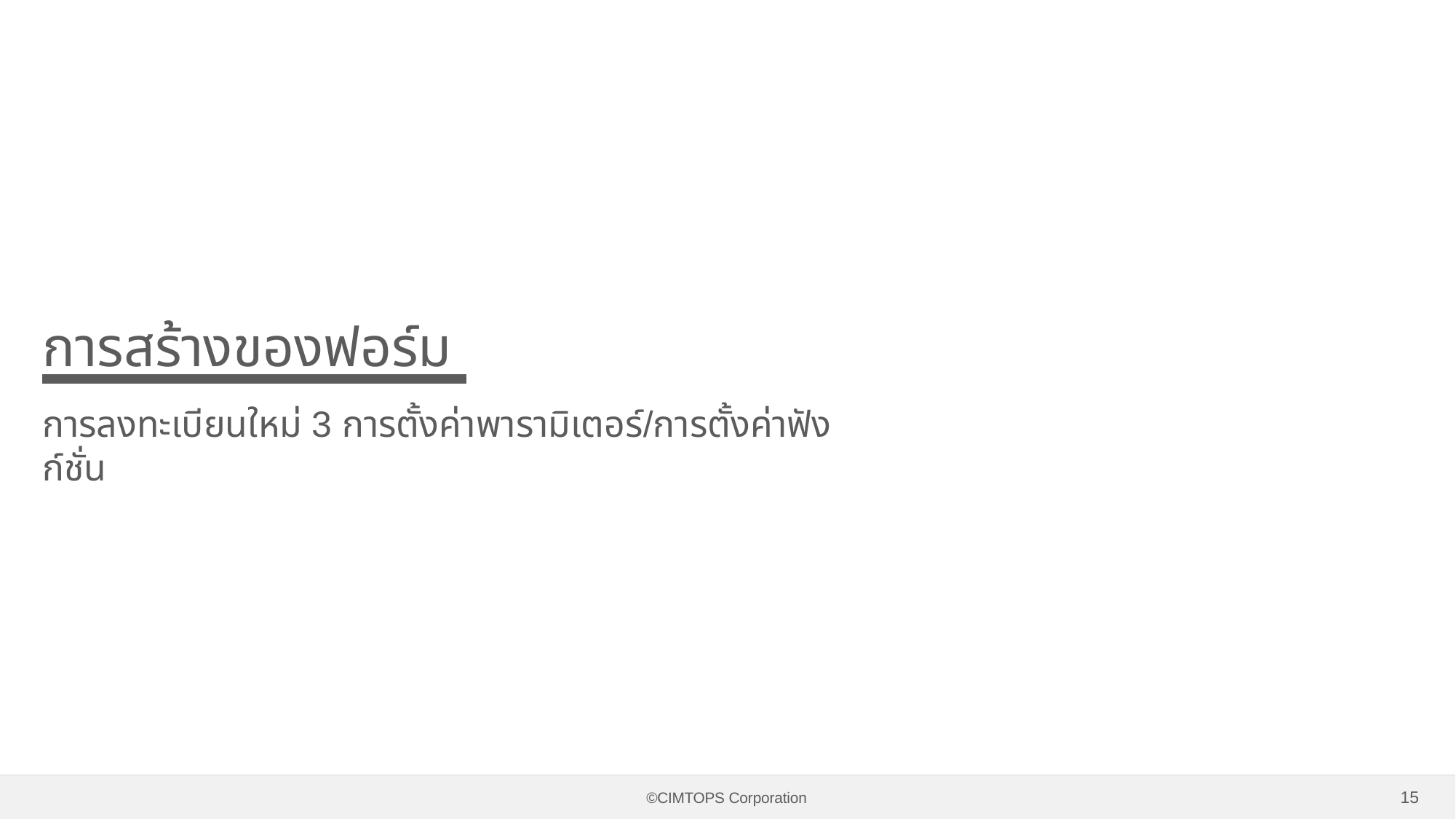

# การสร้างของฟอร์ม
การลงทะเบียนใหม่ 3 การตั้งค่าพารามิเตอร์/การตั้งค่าฟังก์ชั่น
15
©CIMTOPS Corporation